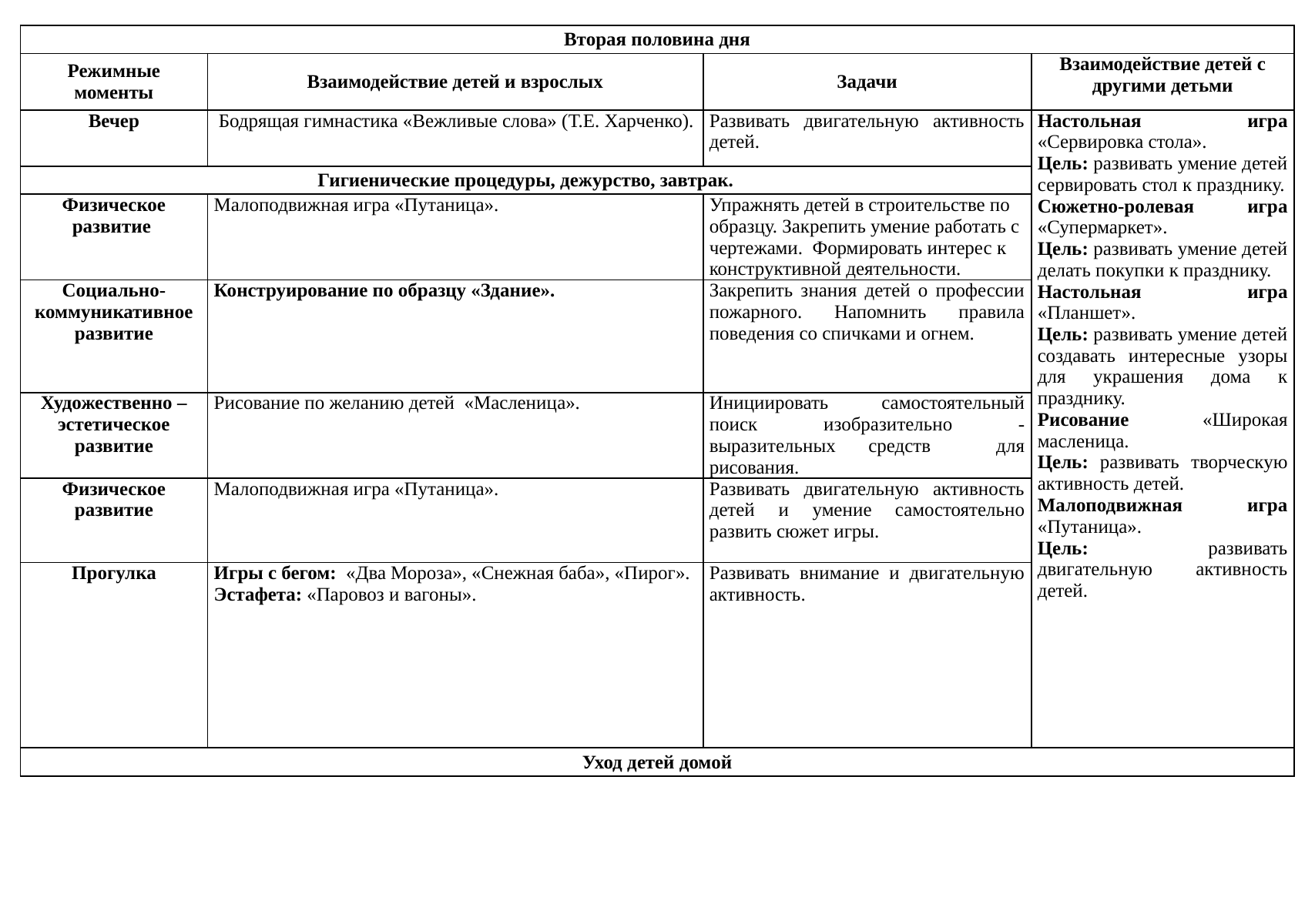

| Вторая половина дня |  |  |  |
| --- | --- | --- | --- |
| Режимные моменты | Взаимодействие детей и взрослых | Задачи | Взаимодействие детей с другими детьми |
| Вечер | Бодрящая гимнастика «Вежливые слова» (Т.Е. Харченко). | Развивать двигательную активность детей. | Настольная игра «Сервировка стола». Цель: развивать умение детей сервировать стол к празднику. Сюжетно-ролевая игра «Супермаркет». Цель: развивать умение детей делать покупки к празднику. Настольная игра «Планшет». Цель: развивать умение детей создавать интересные узоры для украшения дома к празднику. Рисование «Широкая масленица. Цель: развивать творческую активность детей. Малоподвижная игра «Путаница». Цель: развивать двигательную активность детей. |
| Гигиенические процедуры, дежурство, завтрак. |  |  |  |
| Физическое развитие | Малоподвижная игра «Путаница». | Упражнять детей в строительстве по образцу. Закрепить умение работать с чертежами. Формировать интерес к конструктивной деятельности. |  |
| Социально-коммуникативное развитие | Конструирование по образцу «Здание». | Закрепить знания детей о профессии пожарного. Напомнить правила поведения со спичками и огнем. |  |
| Художественно –эстетическое развитие | Рисование по желанию детей «Масленица». | Инициировать самостоятельный поиск изобразительно - выразительных средств для рисования. |  |
| Физическое развитие | Малоподвижная игра «Путаница». | Развивать двигательную активность детей и умение самостоятельно развить сюжет игры. |  |
| Прогулка | Игры с бегом: «Два Мороза», «Снежная баба», «Пирог». Эстафета: «Паровоз и вагоны». | Развивать внимание и двигательную активность. |  |
| Уход детей домой |  |  |  |